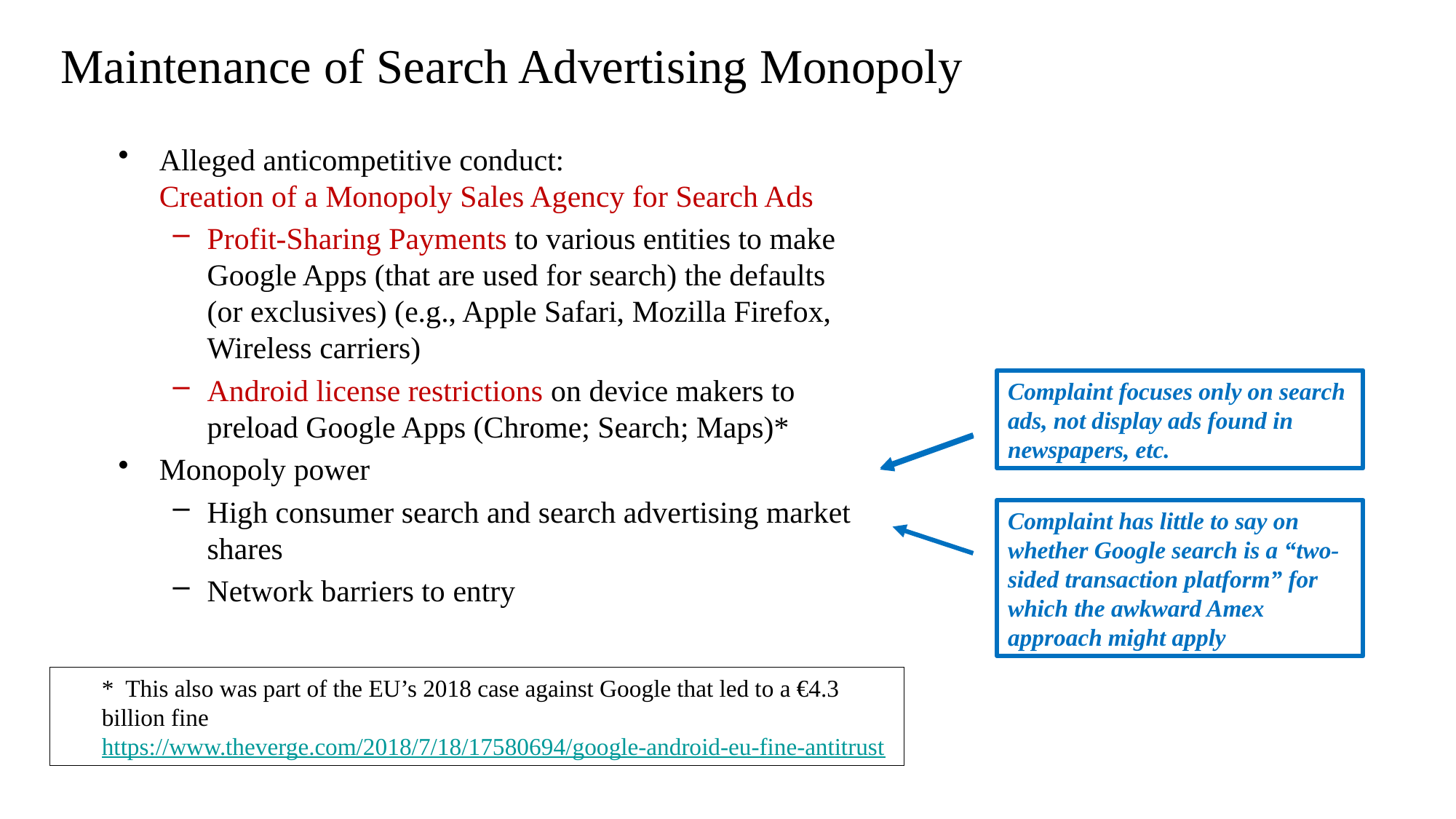

Monopolization of Search Advertising
# Maintenance of Search Advertising Monopoly
Alleged anticompetitive conduct:
Creation of a Monopoly Sales Agency for Search Ads
Profit-Sharing Payments to various entities to make Google Apps (that are used for search) the defaults
(or exclusives) (e.g., Apple Safari, Mozilla Firefox, Wireless carriers)
Android license restrictions on device makers to
preload Google Apps (Chrome; Search; Maps)*
Monopoly power
High consumer search and search advertising market shares
Network barriers to entry

Complaint focuses only on search ads, not display ads found in newspapers, etc.
Complaint has little to say on whether Google search is a “two-sided transaction platform” for which the awkward Amex approach might apply
*  This also was part of the EU’s 2018 case against Google that led to a €4.3 billion fine
https://www.theverge.com/2018/7/18/17580694/google-android-eu-fine-antitrust